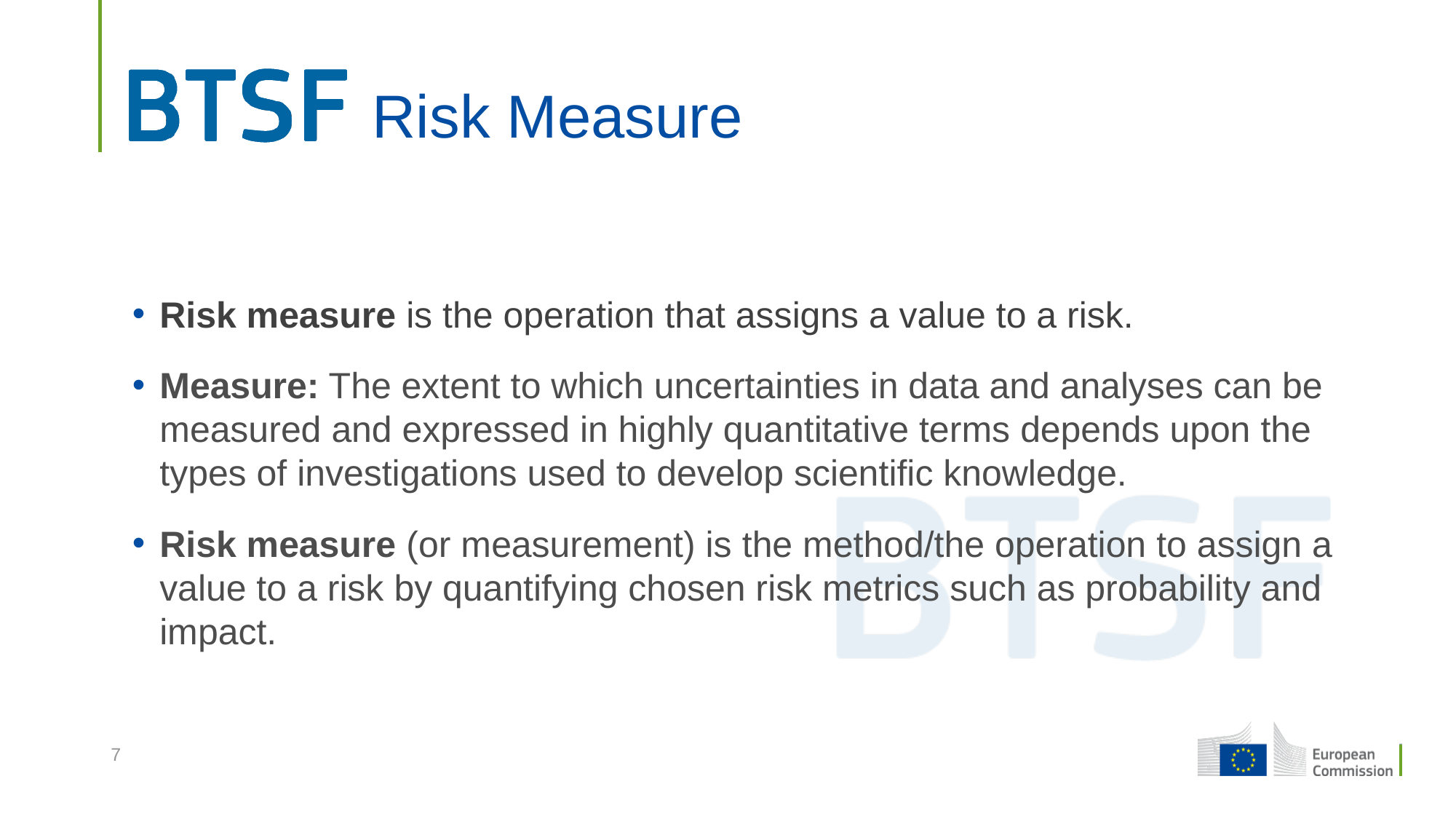

# Risk Measure
Risk measure is the operation that assigns a value to a risk.
Measure: The extent to which uncertainties in data and analyses can be measured and expressed in highly quantitative terms depends upon the types of investigations used to develop scientific knowledge.
Risk measure (or measurement) is the method/the operation to assign a value to a risk by quantifying chosen risk metrics such as probability and impact.

7